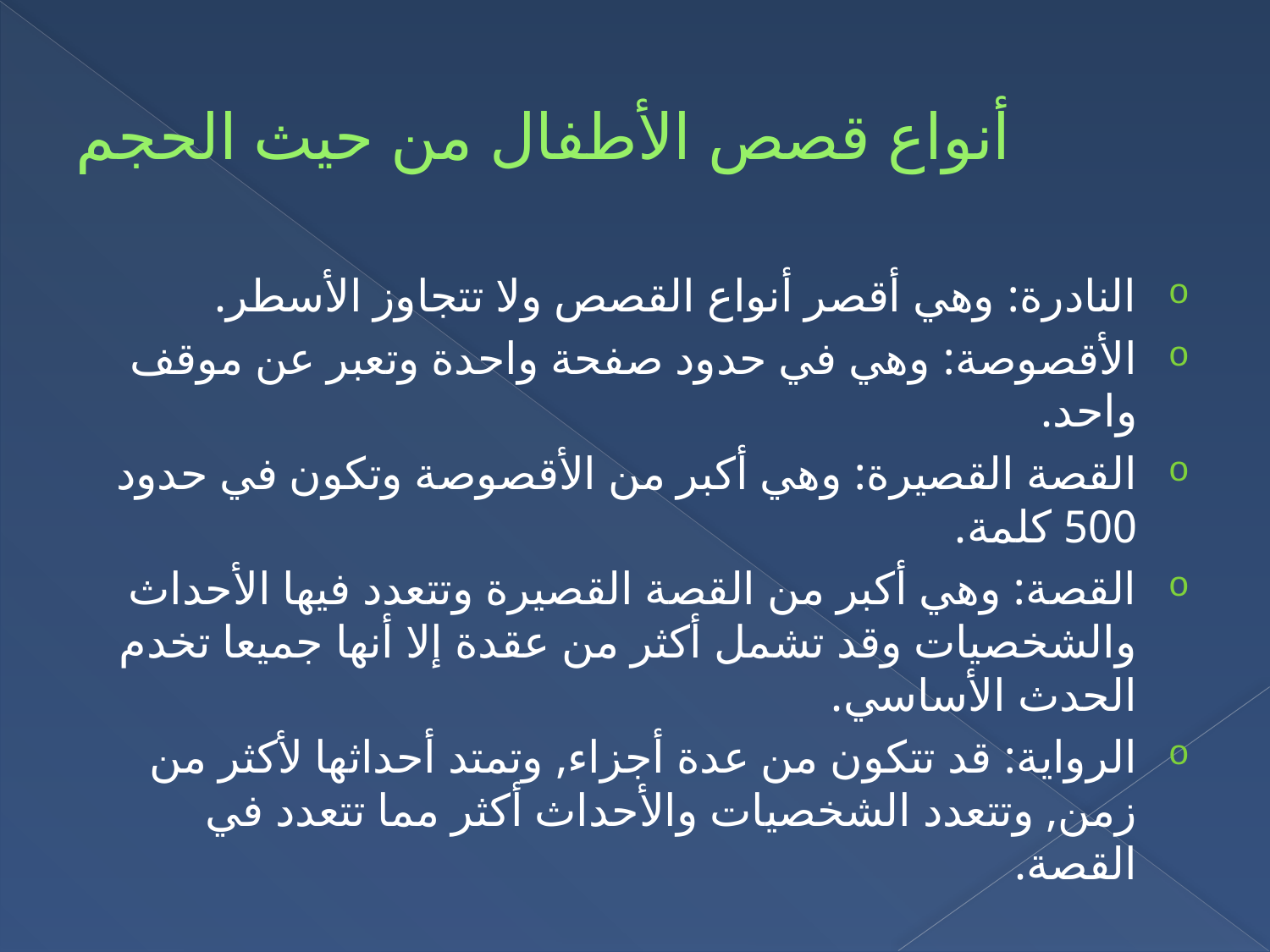

# أنواع قصص الأطفال من حيث الحجم
النادرة: وهي أقصر أنواع القصص ولا تتجاوز الأسطر.
الأقصوصة: وهي في حدود صفحة واحدة وتعبر عن موقف واحد.
القصة القصيرة: وهي أكبر من الأقصوصة وتكون في حدود 500 كلمة.
القصة: وهي أكبر من القصة القصيرة وتتعدد فيها الأحداث والشخصيات وقد تشمل أكثر من عقدة إلا أنها جميعا تخدم الحدث الأساسي.
الرواية: قد تتكون من عدة أجزاء, وتمتد أحداثها لأكثر من زمن, وتتعدد الشخصيات والأحداث أكثر مما تتعدد في القصة.